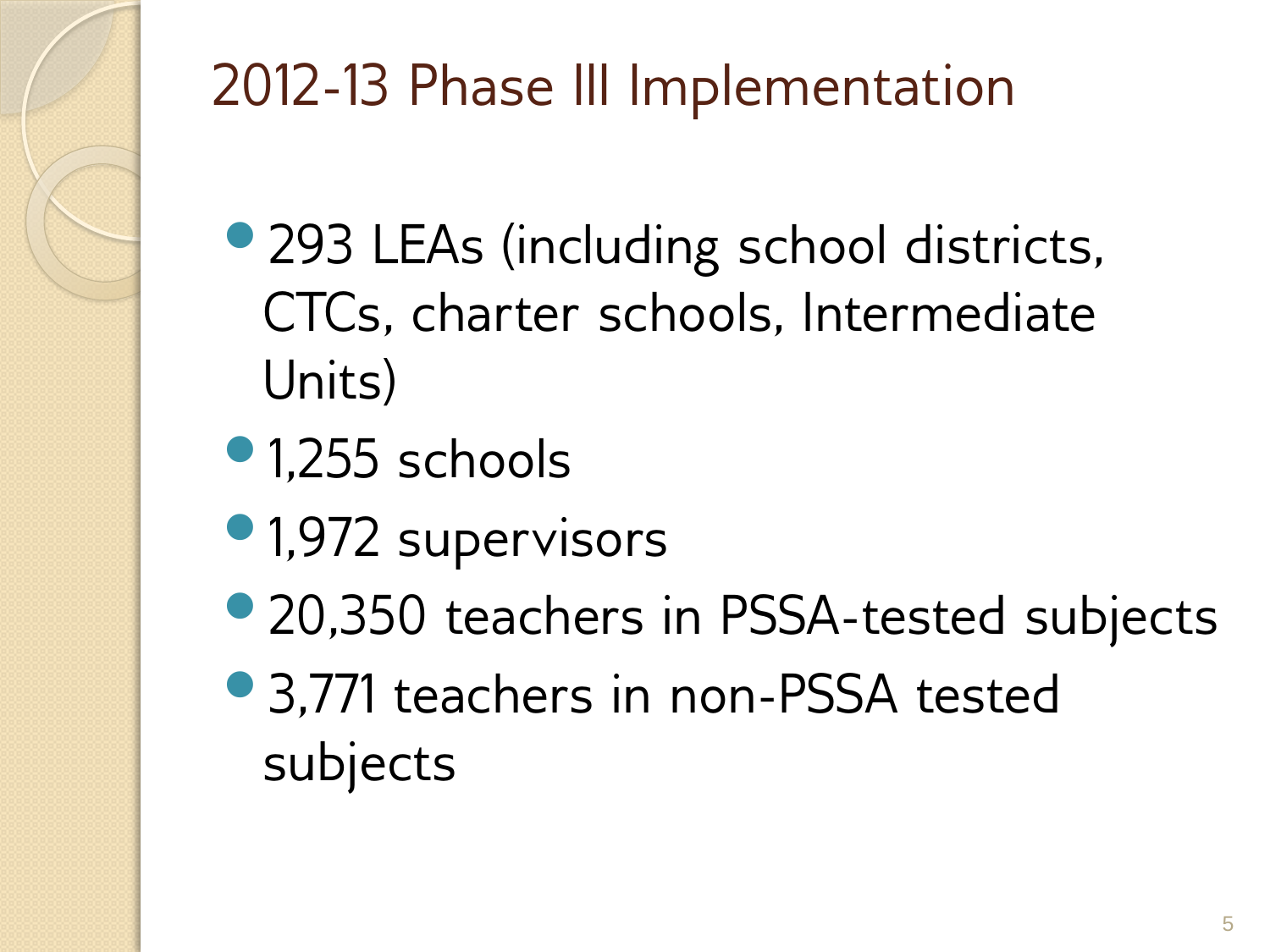

# 2012-13 Phase III Implementation
293 LEAs (including school districts, CTCs, charter schools, Intermediate Units)
1,255 schools
1,972 supervisors
20,350 teachers in PSSA-tested subjects
3,771 teachers in non-PSSA tested subjects

5